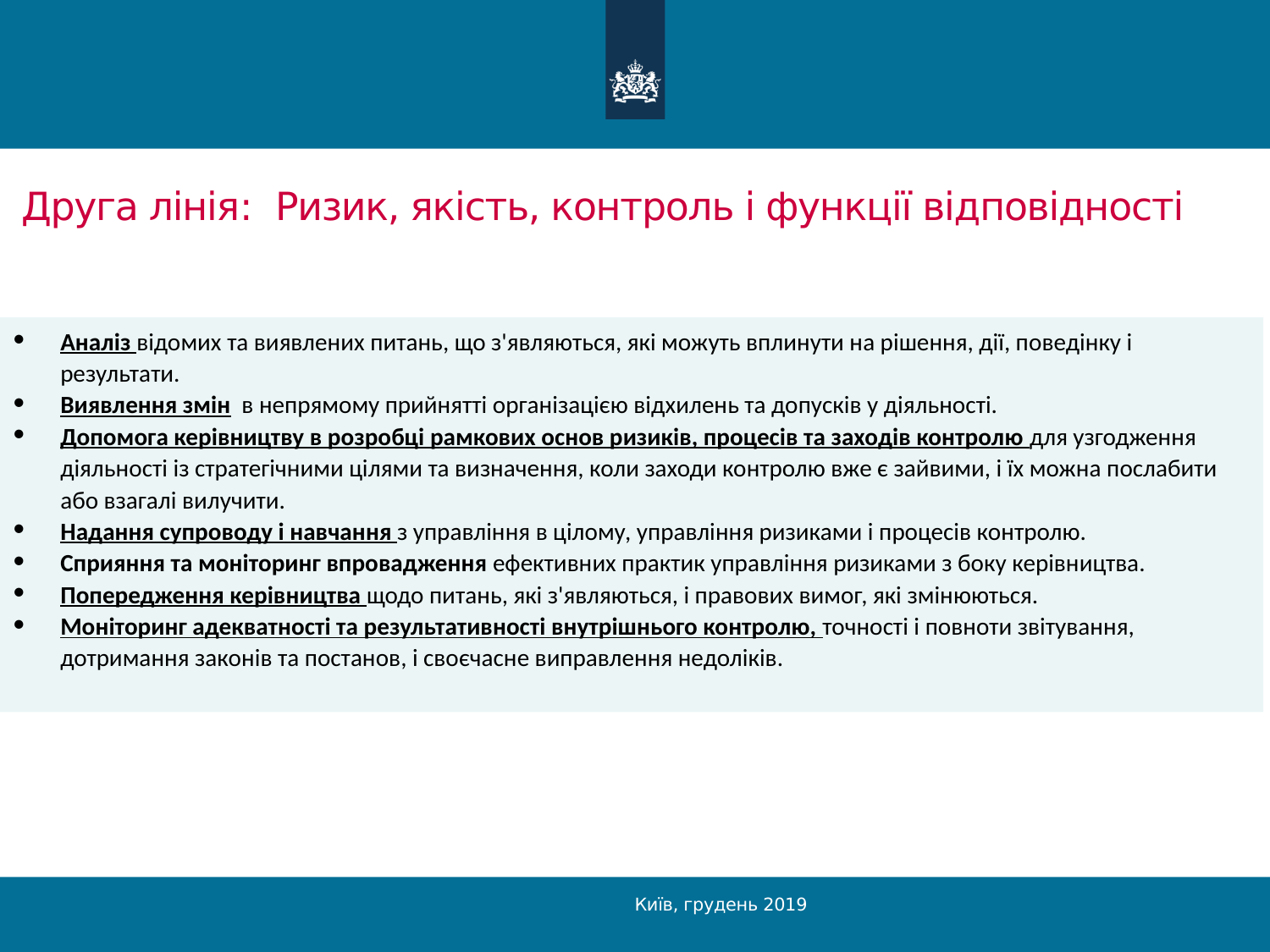

# Друга лінія:  Ризик, якість, контроль і функції відповідності
Аналіз відомих та виявлених питань, що з'являються, які можуть вплинути на рішення, дії, поведінку і результати.
Виявлення змін  в непрямому прийнятті організацією відхилень та допусків у діяльності.
Допомога керівництву в розробці рамкових основ ризиків, процесів та заходів контролю для узгодження діяльності із стратегічними цілями та визначення, коли заходи контролю вже є зайвими, і їх можна послабити або взагалі вилучити.
Надання супроводу і навчання з управління в цілому, управління ризиками і процесів контролю.
Сприяння та моніторинг впровадження ефективних практик управління ризиками з боку керівництва.
Попередження керівництва щодо питань, які з'являються, і правових вимог, які змінюються.
Моніторинг адекватності та результативності внутрішнього контролю, точності і повноти звітування, дотримання законів та постанов, і своєчасне виправлення недоліків.
Київ, грудень 2019